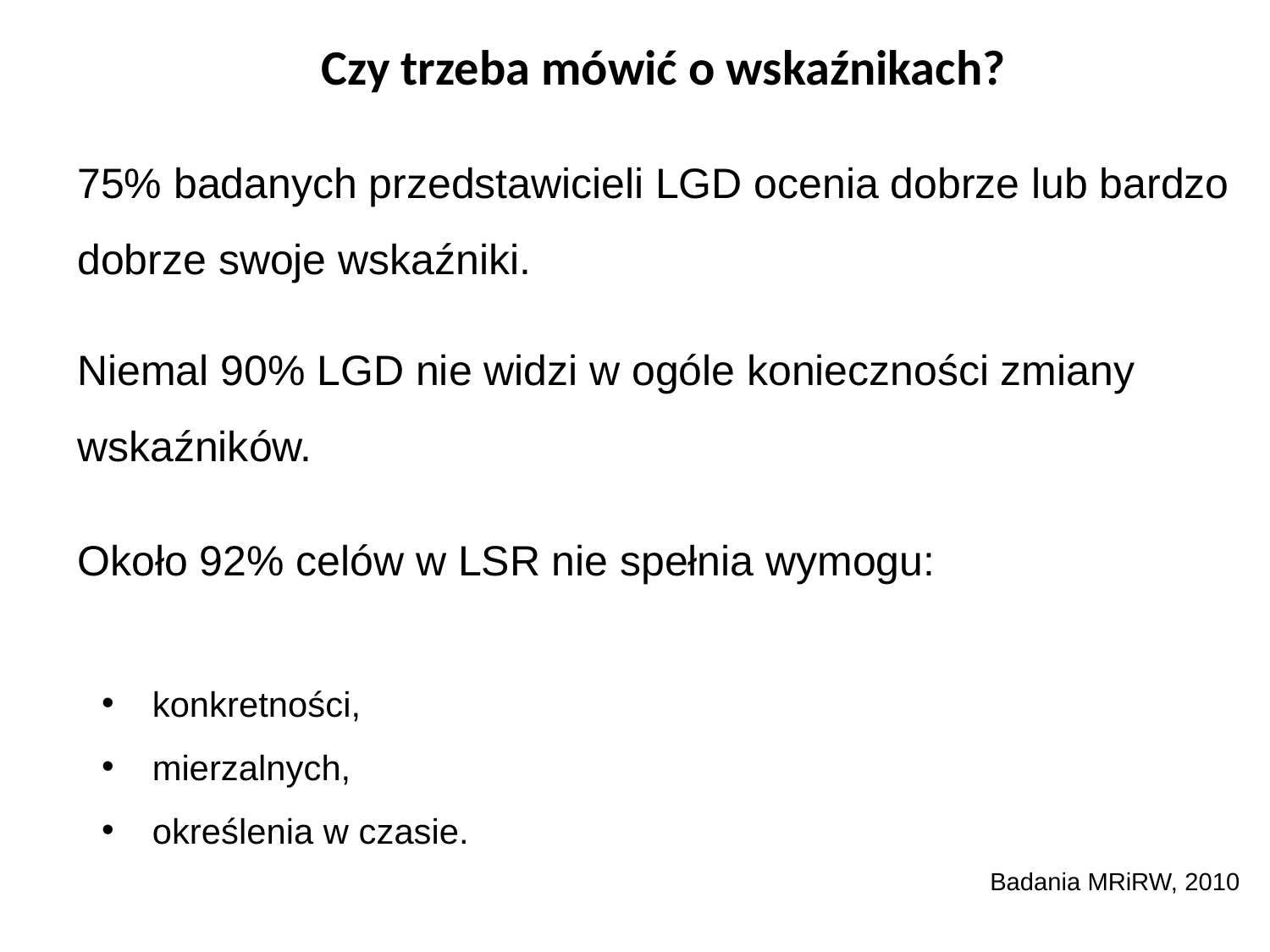

# Czy trzeba mówić o wskaźnikach?
75% badanych przedstawicieli LGD ocenia dobrze lub bardzo dobrze swoje wskaźniki.

Niemal 90% LGD nie widzi w ogóle konieczności zmiany wskaźników.

Około 92% celów w LSR nie spełnia wymogu:

konkretności,
mierzalnych,
określenia w czasie.
Badania MRiRW, 2010